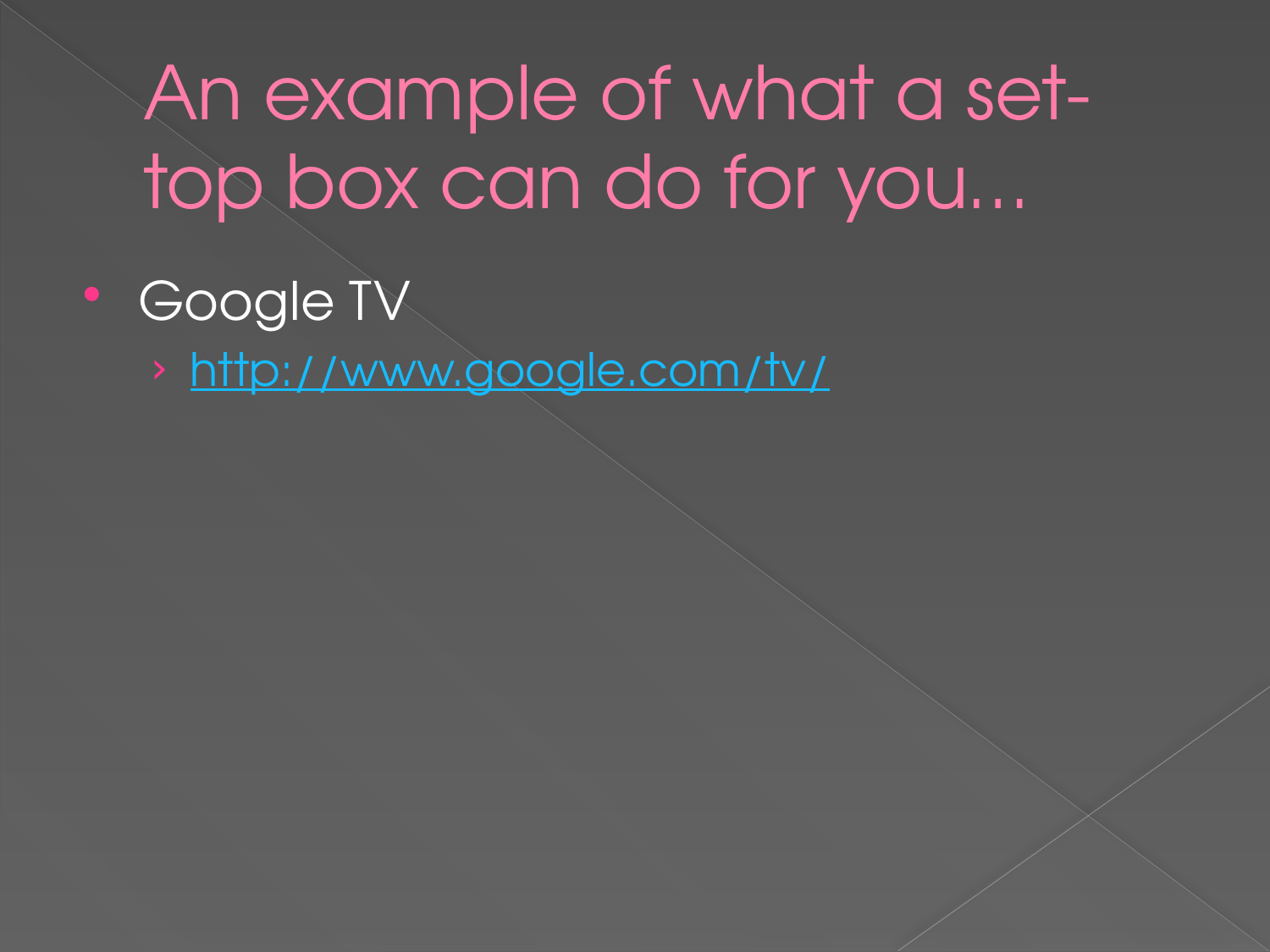

# An example of what a set-top box can do for you…
Google TV
http://www.google.com/tv/